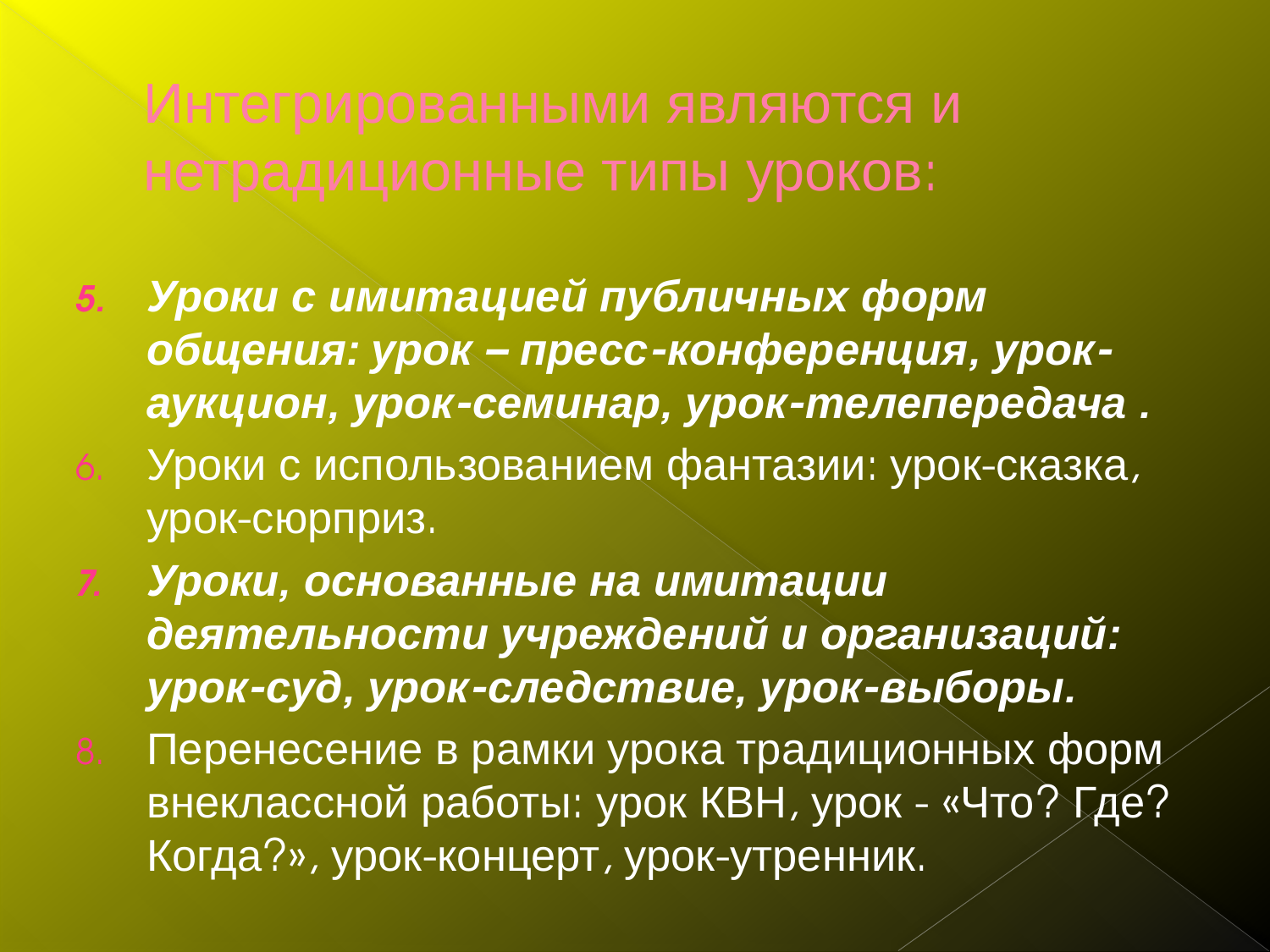

# Интегрированными являются и нетрадиционные типы уроков:
Уроки с имитацией публичных форм общения: урок – пресс-конференция, урок-аукцион, урок-семинар, урок-телепередача .
Уроки с использованием фантазии: урок-сказка, урок-сюрприз.
Уроки, основанные на имитации деятельности учреждений и организаций: урок-суд, урок-следствие, урок-выборы.
Перенесение в рамки урока традиционных форм внеклассной работы: урок КВН, урок - «Что? Где? Когда?», урок-концерт, урок-утренник.